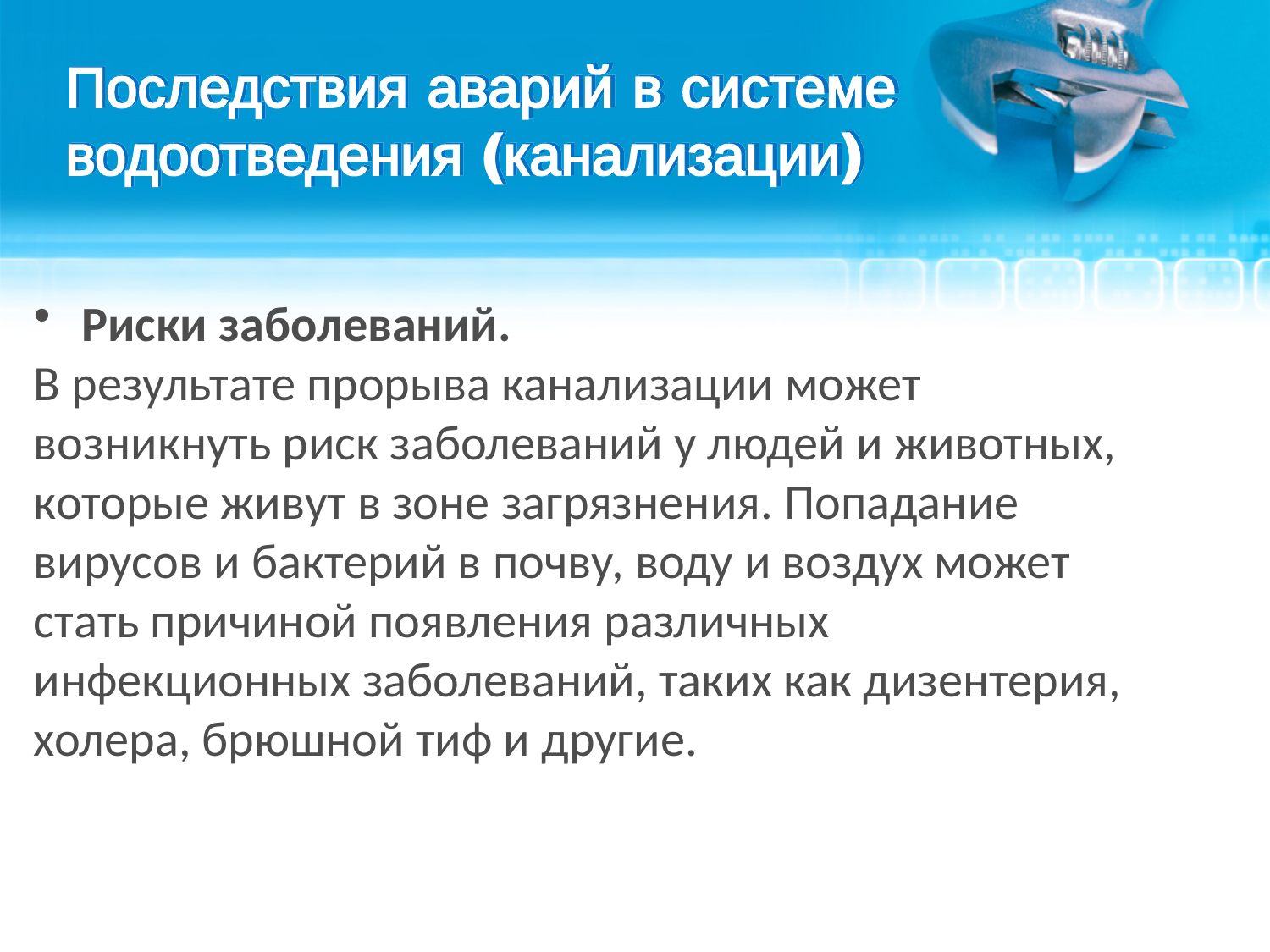

# Последствия аварий в системе водоотведения (канализации)
Риски заболеваний.
В результате прорыва канализации может возникнуть риск заболеваний у людей и животных, которые живут в зоне загрязнения. Попадание вирусов и бактерий в почву, воду и воздух может стать причиной появления различных инфекционных заболеваний, таких как дизентерия, холера, брюшной тиф и другие.